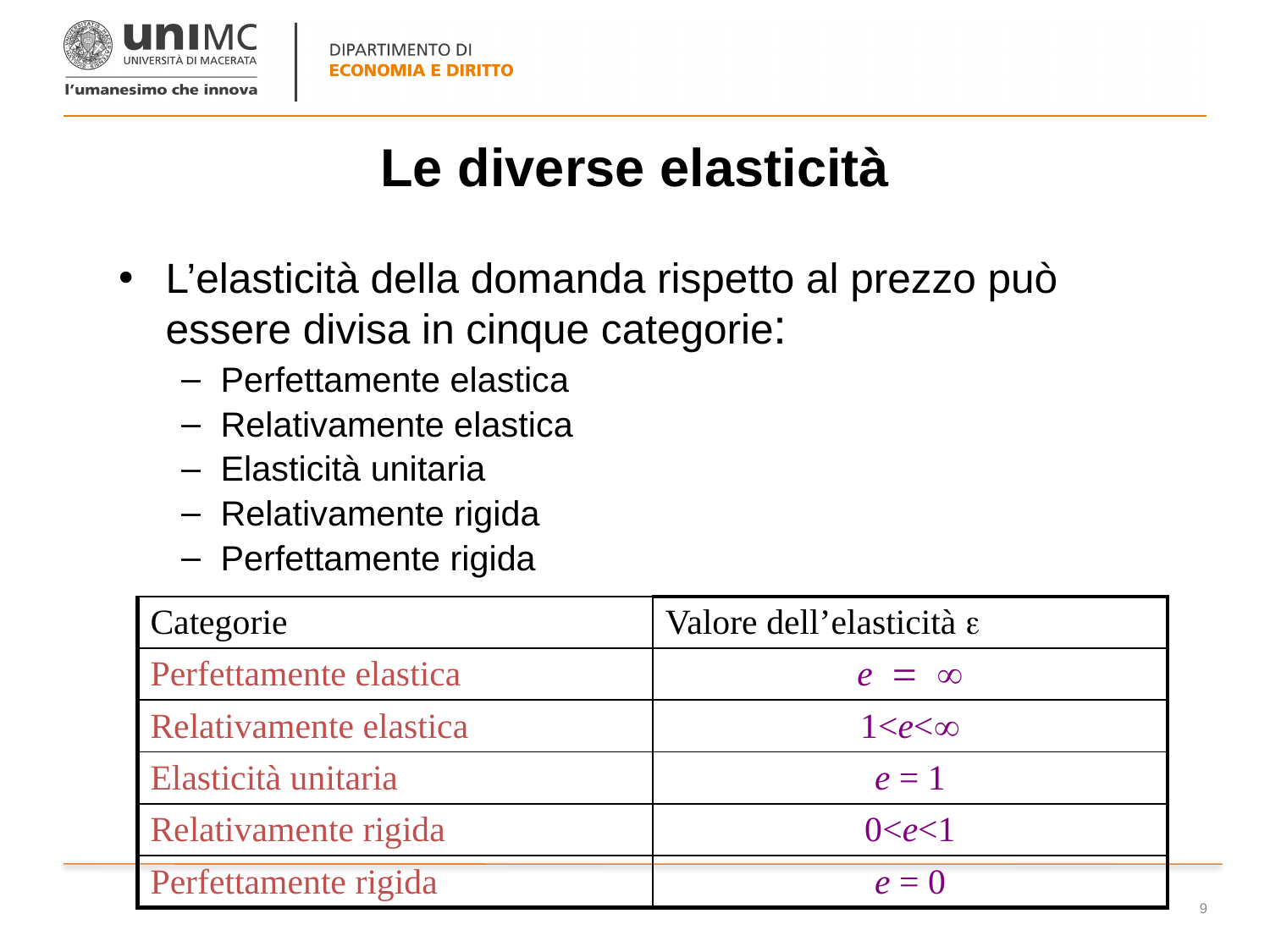

# Le diverse elasticità
L’elasticità della domanda rispetto al prezzo può essere divisa in cinque categorie:
Perfettamente elastica
Relativamente elastica
Elasticità unitaria
Relativamente rigida
Perfettamente rigida
| Categorie | Valore dell’elasticità ε |
| --- | --- |
| Perfettamente elastica | e = ∞ |
| Relativamente elastica | 1<e<∞ |
| Elasticità unitaria | e = 1 |
| Relativamente rigida | 0<e<1 |
| Perfettamente rigida | e = 0 |
9